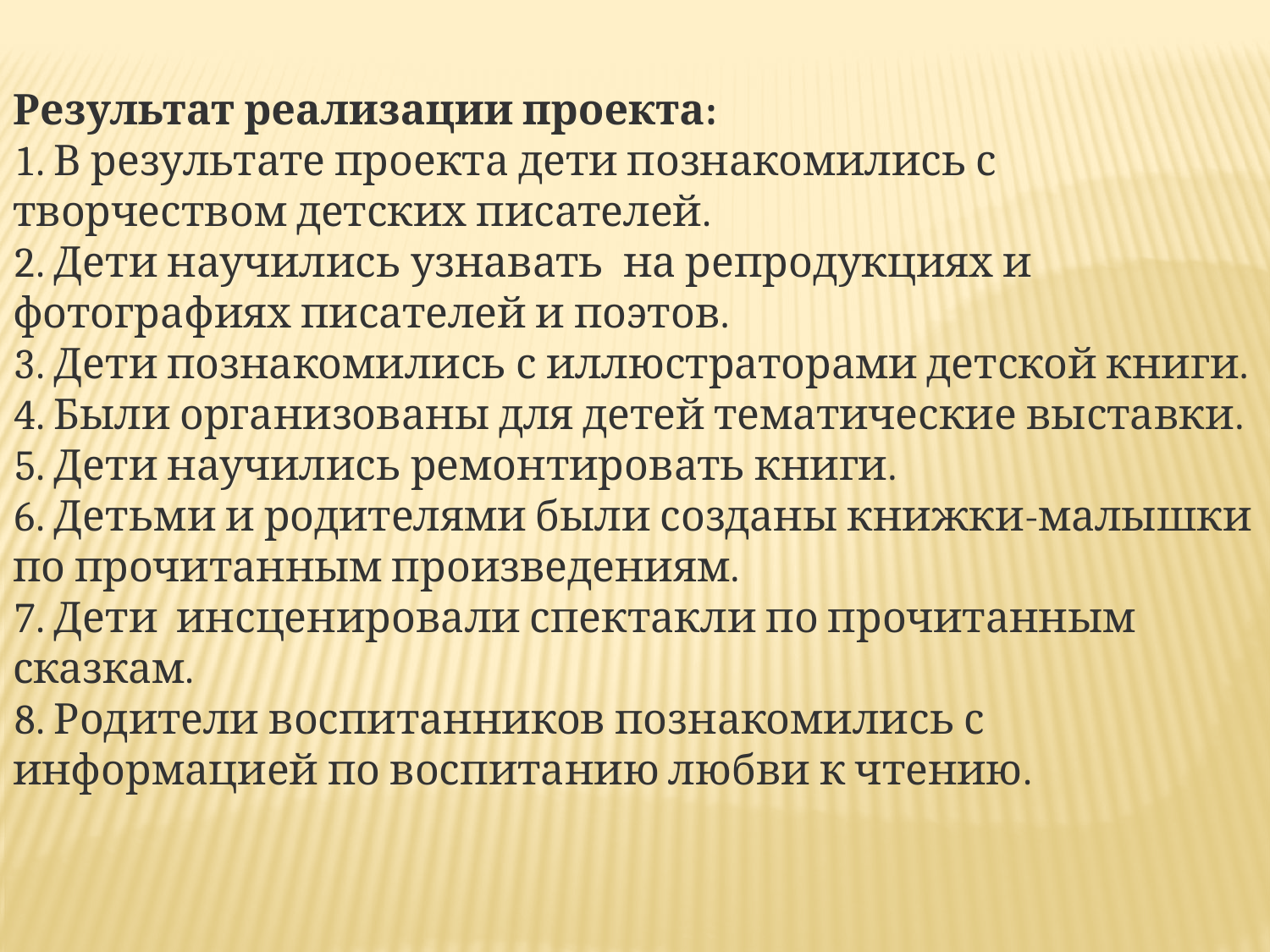

Результат реализации проекта:
1. В результате проекта дети познакомились с творчеством детских писателей.
2. Дети научились узнавать  на репродукциях и фотографиях писателей и поэтов.
3. Дети познакомились с иллюстраторами детской книги.
4. Были организованы для детей тематические выставки.
5. Дети научились ремонтировать книги.
6. Детьми и родителями были созданы книжки-малышки по прочитанным произведениям.
7. Дети  инсценировали спектакли по прочитанным сказкам.
8. Родители воспитанников познакомились с информацией по воспитанию любви к чтению.